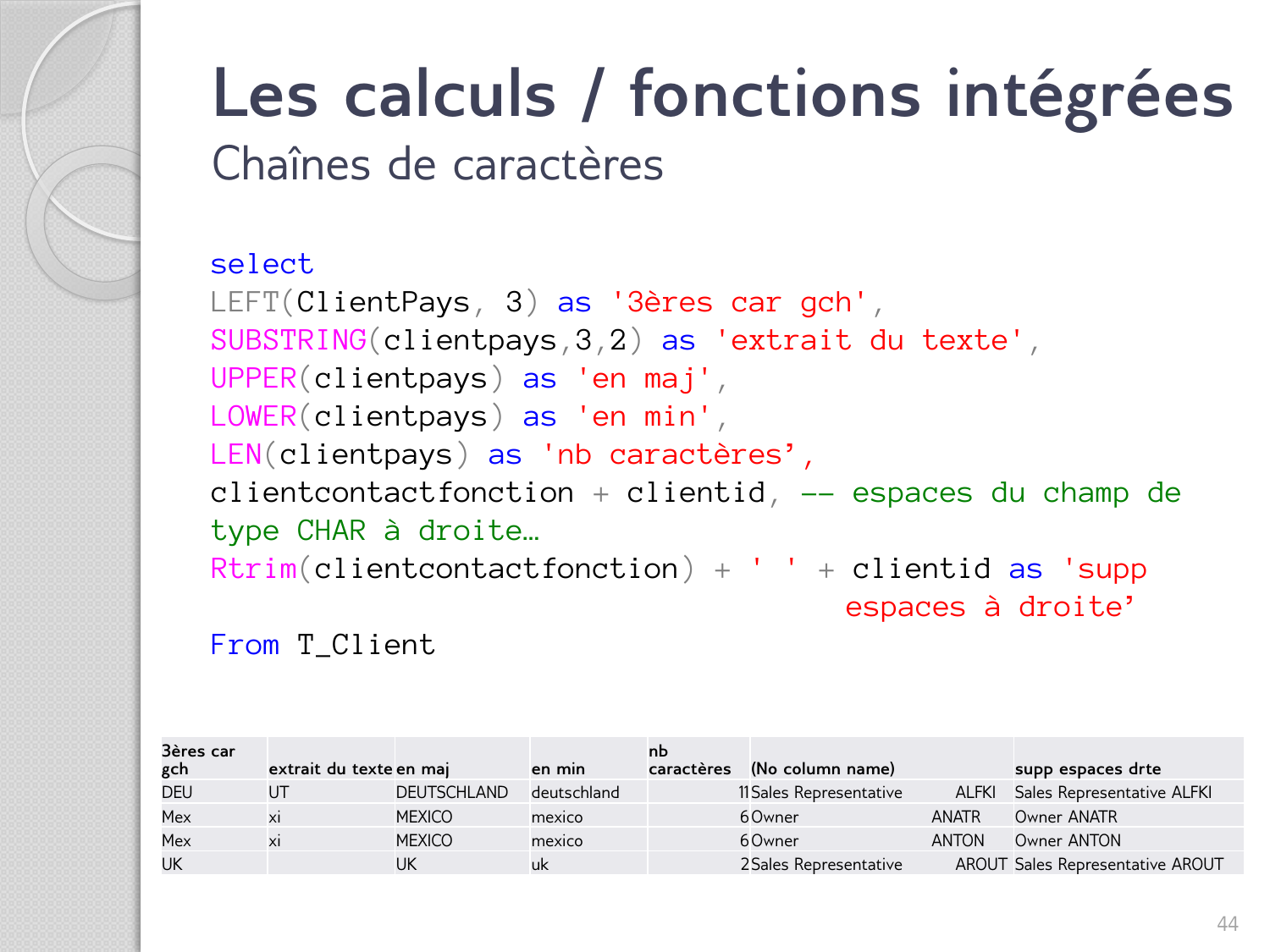

# Les calculs / fonctions intégrées Chaînes de caractères
select
LEFT(ClientPays, 3) as '3ères car gch',
SUBSTRING(clientpays,3,2) as 'extrait du texte',
UPPER(clientpays) as 'en maj',
LOWER(clientpays) as 'en min',
LEN(clientpays) as 'nb caractères’,
clientcontactfonction + clientid, -- espaces du champ de type CHAR à droite…
Rtrim(clientcontactfonction) + ' ' + clientid as 'supp 						espaces à droite’
From T_Client
| 3ères car gch | extrait du texte | en maj | en min | nb caractères | (No column name) | supp espaces drte |
| --- | --- | --- | --- | --- | --- | --- |
| DEU | UT | DEUTSCHLAND | deutschland | 11 | Sales Representative ALFKI | Sales Representative ALFKI |
| Mex | xi | MEXICO | mexico | 6 | Owner ANATR | Owner ANATR |
| Mex | xi | MEXICO | mexico | 6 | Owner ANTON | Owner ANTON |
| UK |  | UK | uk | 2 | Sales Representative AROUT | Sales Representative AROUT |
44